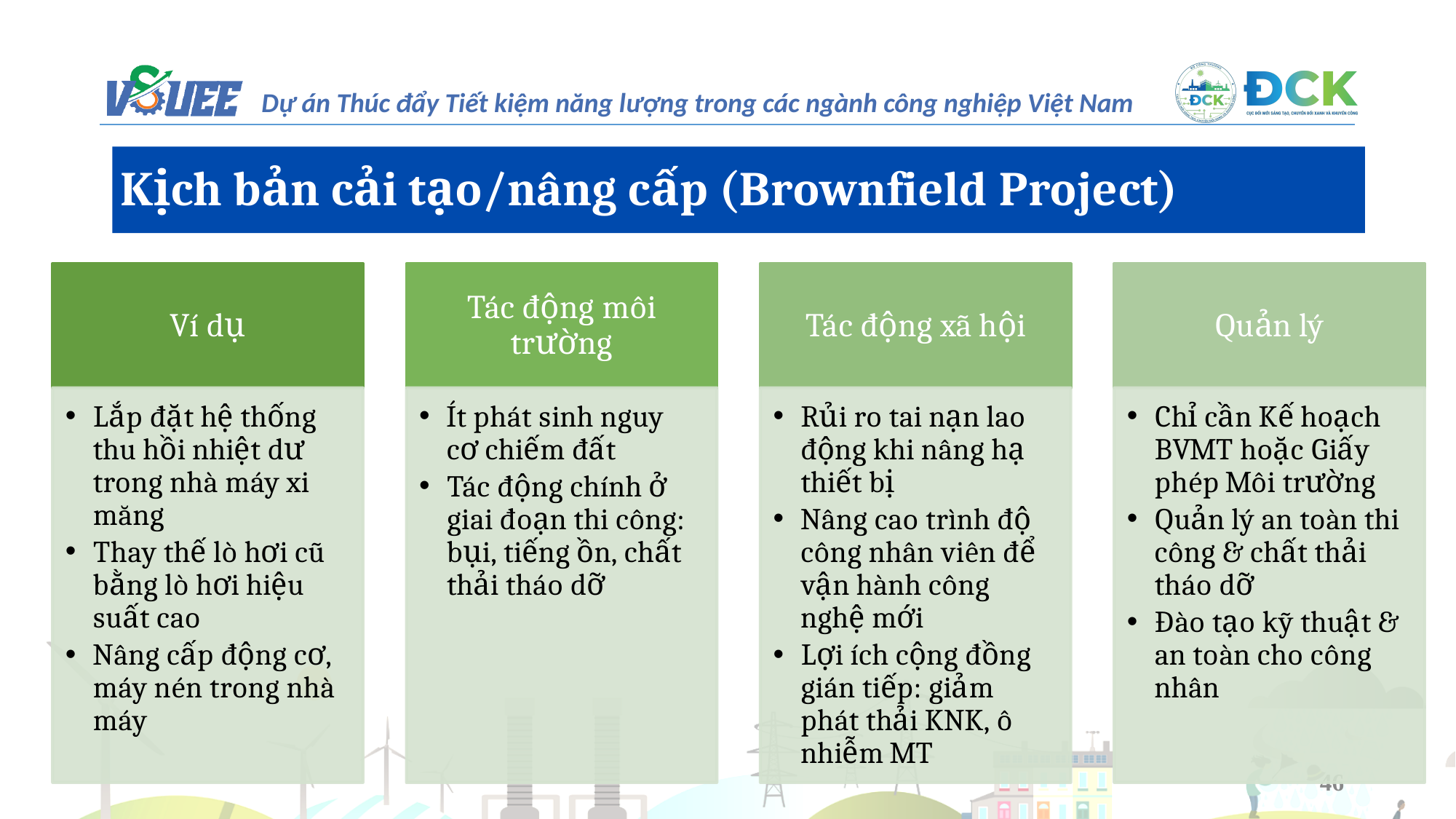

Kịch bản cải tạo/nâng cấp (Brownfield Project)
Ví dụ
Lắp đặt hệ thống thu hồi nhiệt dư trong nhà máy xi măng
Thay thế lò hơi cũ bằng lò hơi hiệu suất cao
Nâng cấp động cơ, máy nén trong nhà máy
Tác động môi trường
Ít phát sinh nguy cơ chiếm đất
Tác động chính ở giai đoạn thi công: bụi, tiếng ồn, chất thải tháo dỡ
Tác động xã hội
Rủi ro tai nạn lao động khi nâng hạ thiết bị
Nâng cao trình độ công nhân viên để vận hành công nghệ mới
Lợi ích cộng đồng gián tiếp: giảm phát thải KNK, ô nhiễm MT
Quản lý
Chỉ cần Kế hoạch BVMT hoặc Giấy phép Môi trường
Quản lý an toàn thi công & chất thải tháo dỡ
Đào tạo kỹ thuật & an toàn cho công nhân

46